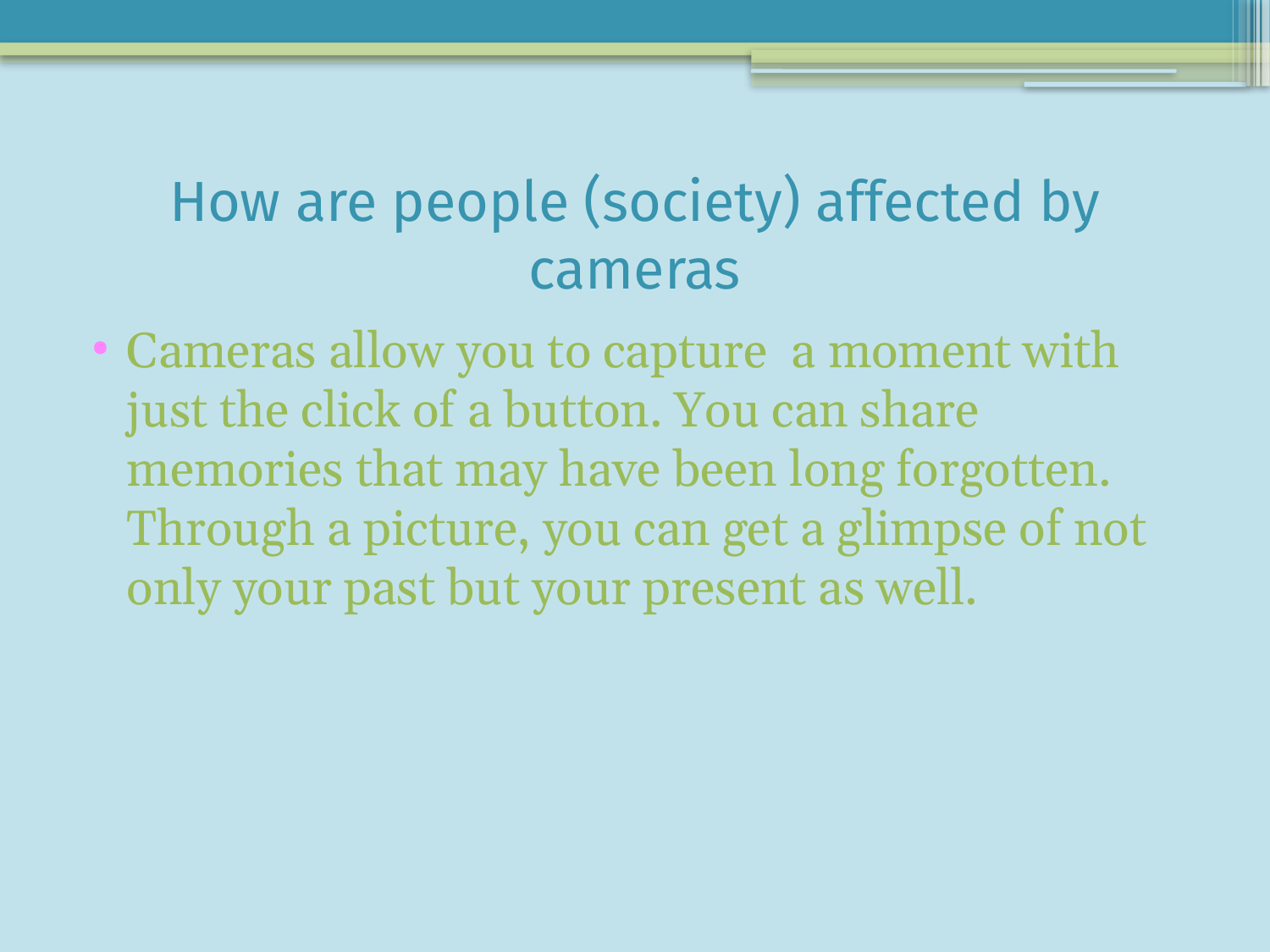

# How are people (society) affected by cameras
Cameras allow you to capture  a moment with just the click of a button. You can share memories that may have been long forgotten. Through a picture, you can get a glimpse of not only your past but your present as well.